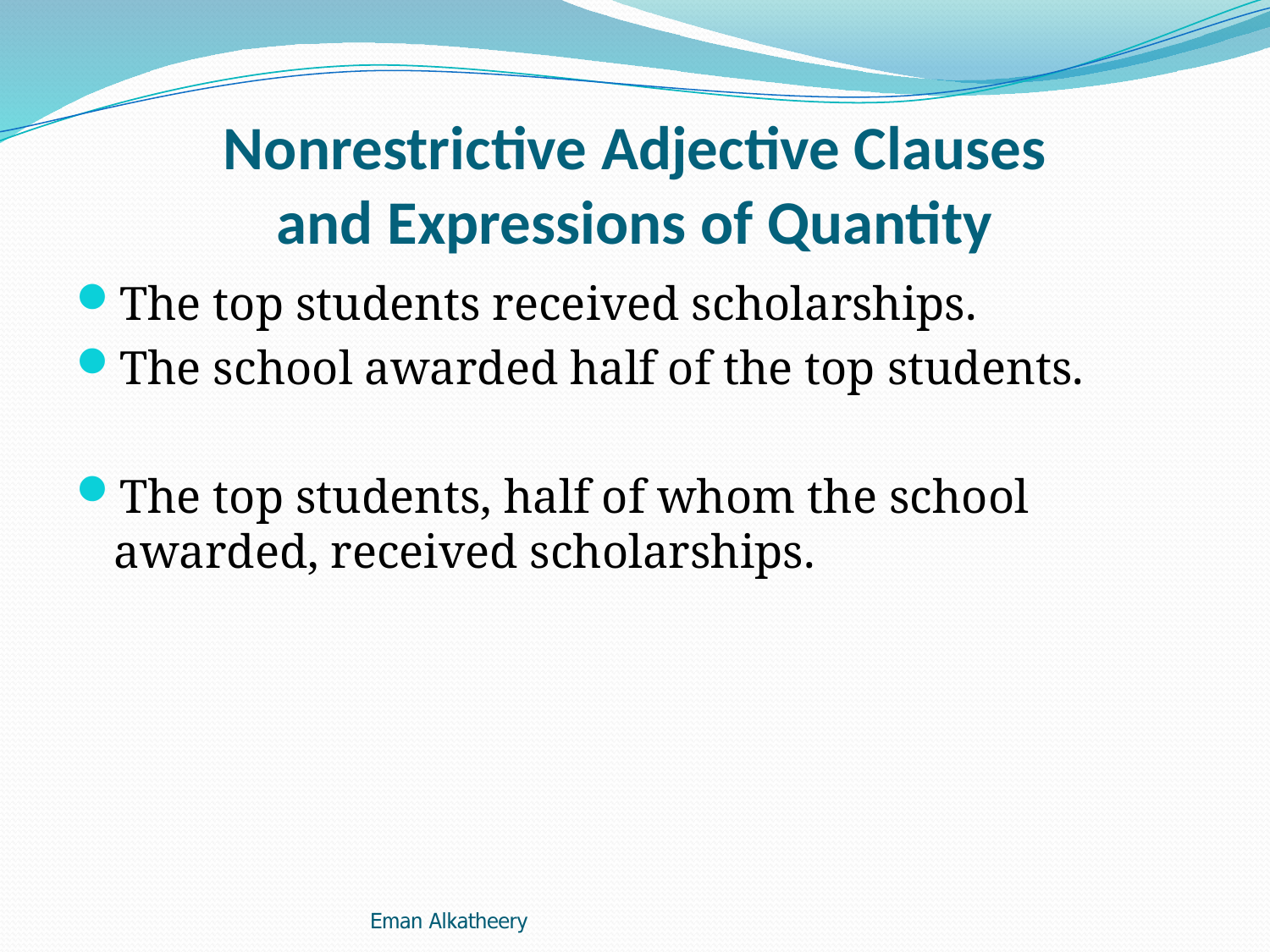

# Nonrestrictive Adjective Clauses and Expressions of Quantity
The top students received scholarships.
The school awarded half of the top students.

The top students, half of whom the school awarded, received scholarships.

Eman Alkatheery